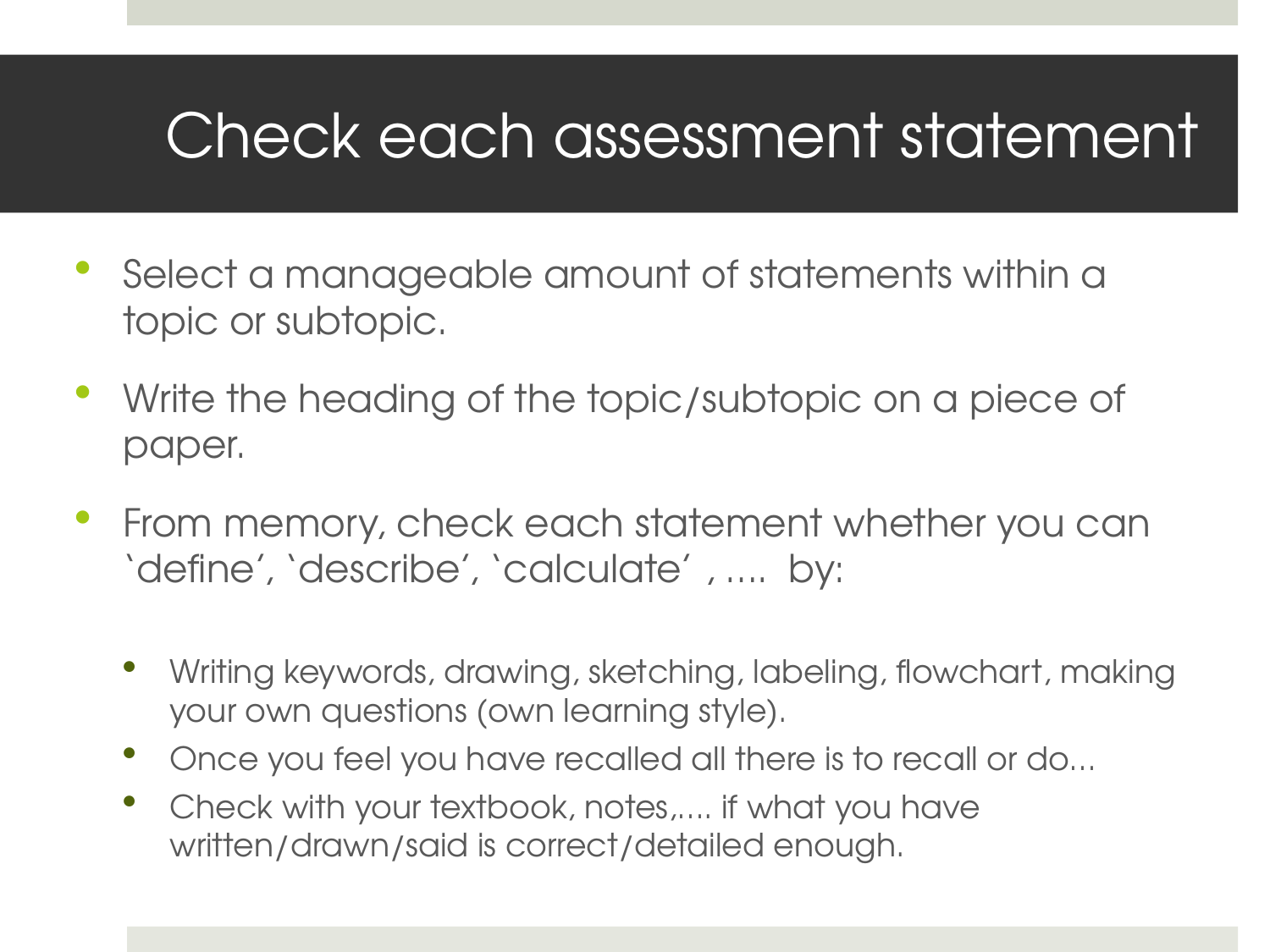

# Check each assessment statement
Select a manageable amount of statements within a topic or subtopic.
Write the heading of the topic/subtopic on a piece of paper.
From memory, check each statement whether you can ‘define’, ‘describe’, ‘calculate’ , ….  by:

Writing keywords, drawing, sketching, labeling, flowchart, making your own questions (own learning style).
Once you feel you have recalled all there is to recall or do…
Check with your textbook, notes,…. if what you have written/drawn/said is correct/detailed enough.